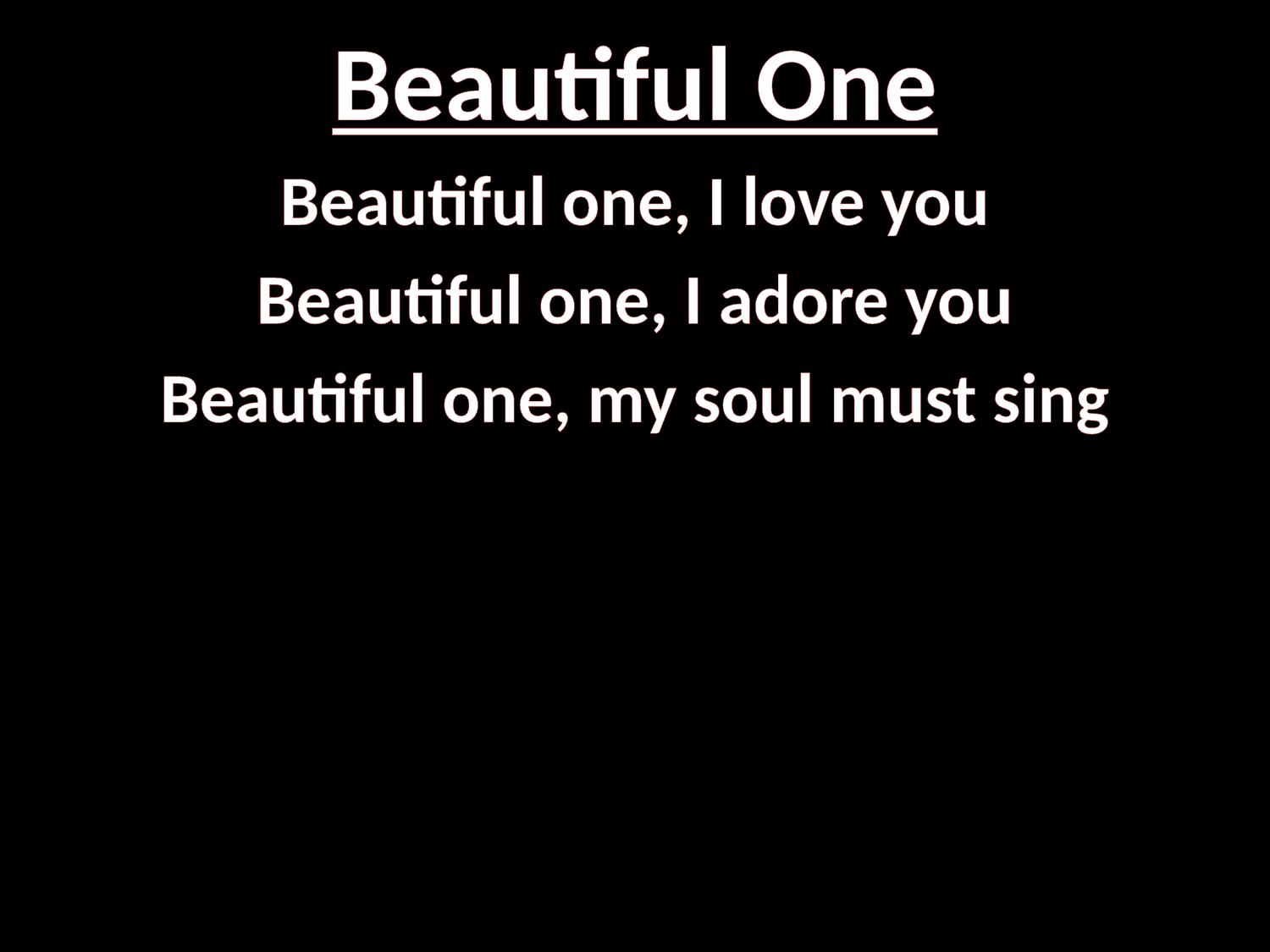

# Beautiful One
Beautiful one, I love you
Beautiful one, I adore you
Beautiful one, my soul must sing